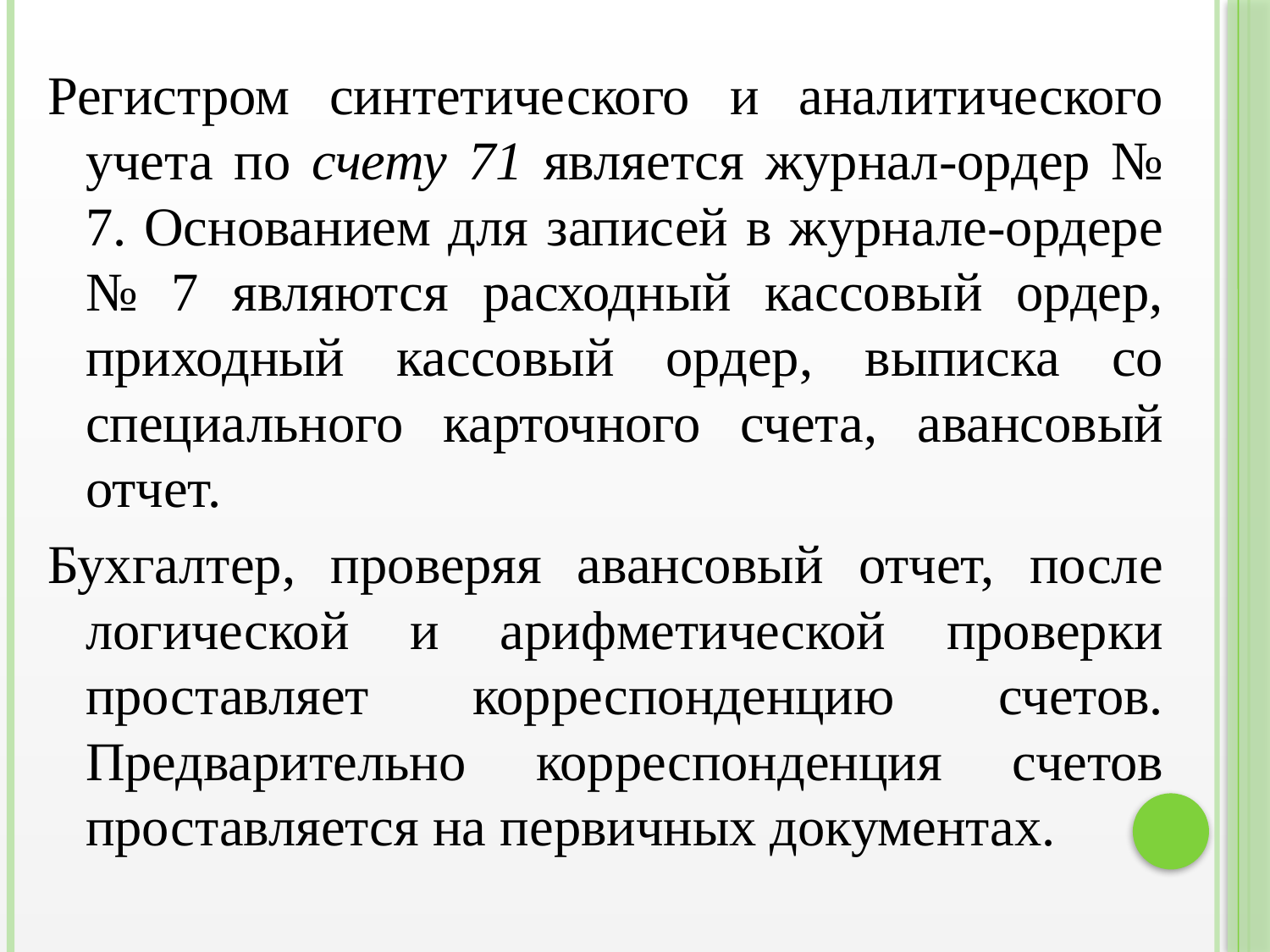

Регистром синтетического и аналитического учета по счету 71 является журнал-ордер № 7. Основанием для записей в журнале-ордере № 7 являются расходный кассовый ордер, приходный кассовый ордер, выписка со специального карточного счета, авансовый отчет.
Бухгалтер, проверяя авансовый отчет, после логической и арифметической проверки проставляет корреспонденцию счетов. Предварительно корреспонденция счетов проставляется на первичных документах.